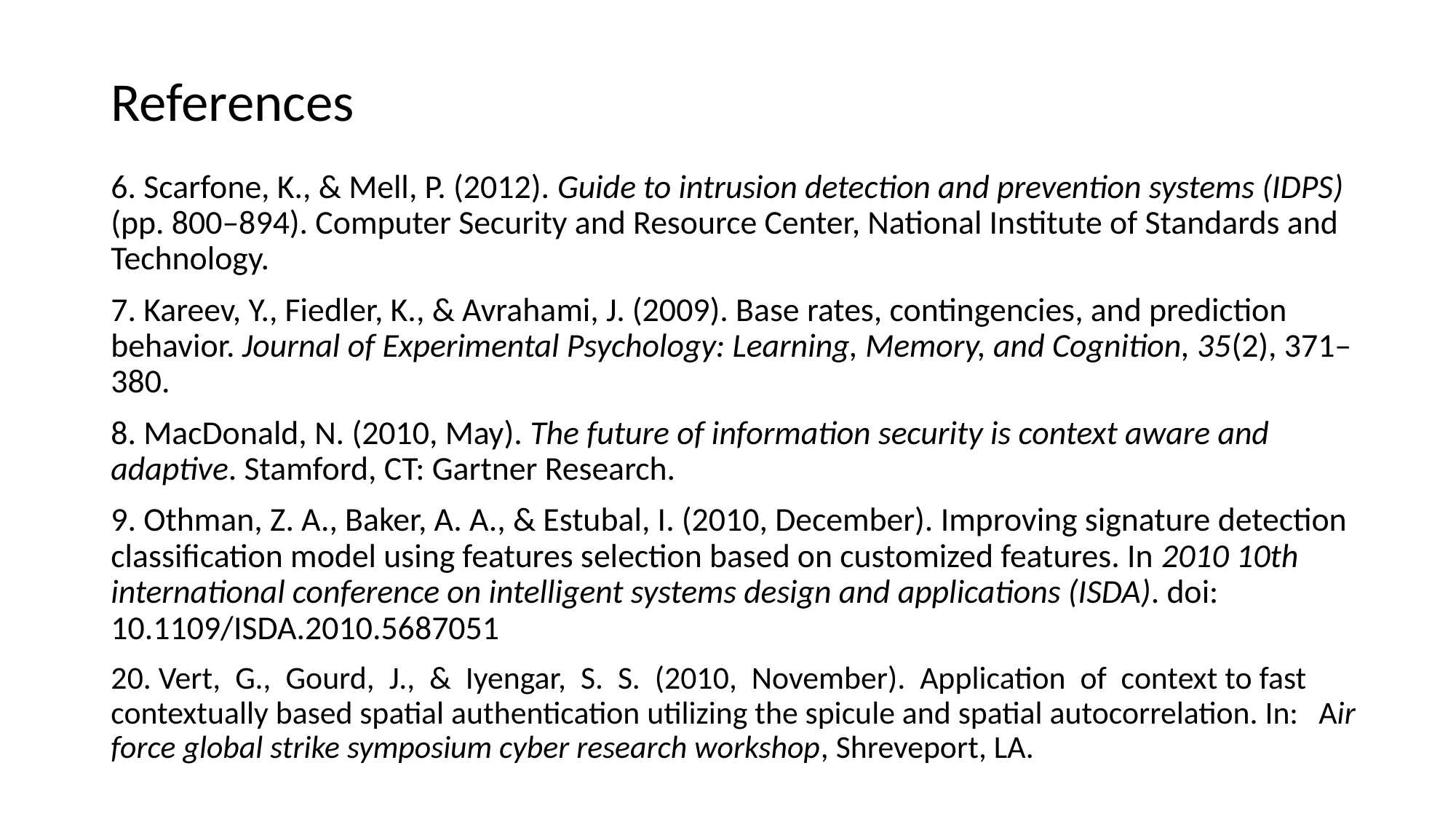

# References
6. Scarfone, K., & Mell, P. (2012). Guide to intrusion detection and prevention systems (IDPS) (pp. 800–894). Computer Security and Resource Center, National Institute of Standards and Technology.
7. Kareev, Y., Fiedler, K., & Avrahami, J. (2009). Base rates, contingencies, and prediction behavior. Journal of Experimental Psychology: Learning, Memory, and Cognition, 35(2), 371– 380.
8. MacDonald, N. (2010, May). The future of information security is context aware and adaptive. Stamford, CT: Gartner Research.
9. Othman, Z. A., Baker, A. A., & Estubal, I. (2010, December). Improving signature detection classification model using features selection based on customized features. In 2010 10th international conference on intelligent systems design and applications (ISDA). doi: 10.1109/ISDA.2010.5687051
20. Vert,  G.,  Gourd,  J.,  &  Iyengar,  S.  S.  (2010,  November).  Application  of  context to fast contextually based spatial authentication utilizing the spicule and spatial autocorrelation. In:	 Air force global strike symposium cyber research workshop, Shreveport, LA.